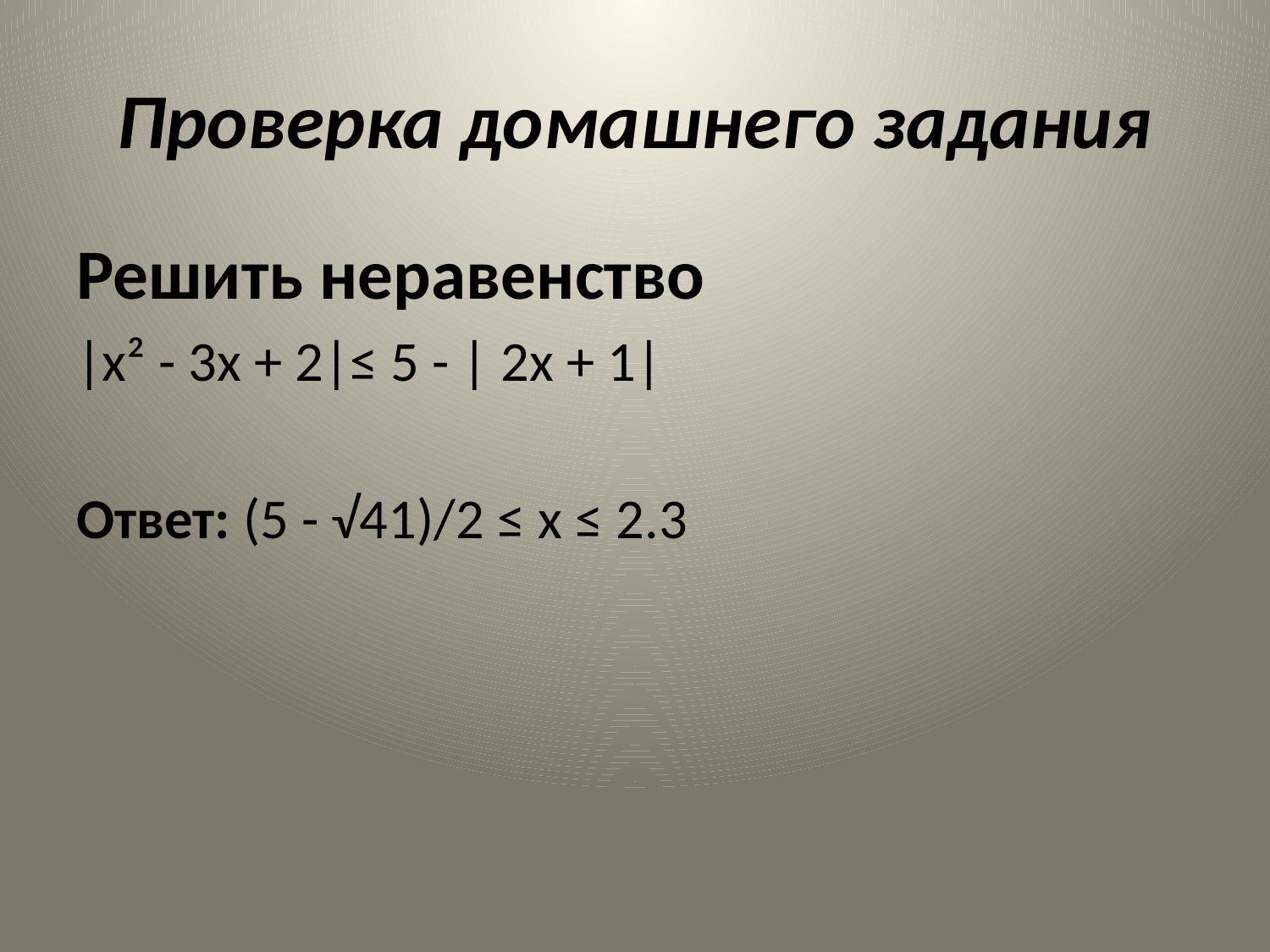

# Проверка домашнего задания
Решить неравенство
|x² - 3х + 2|≤ 5 - | 2x + 1|

Ответ: (5 - √41)/2 ≤ х ≤ 2.3